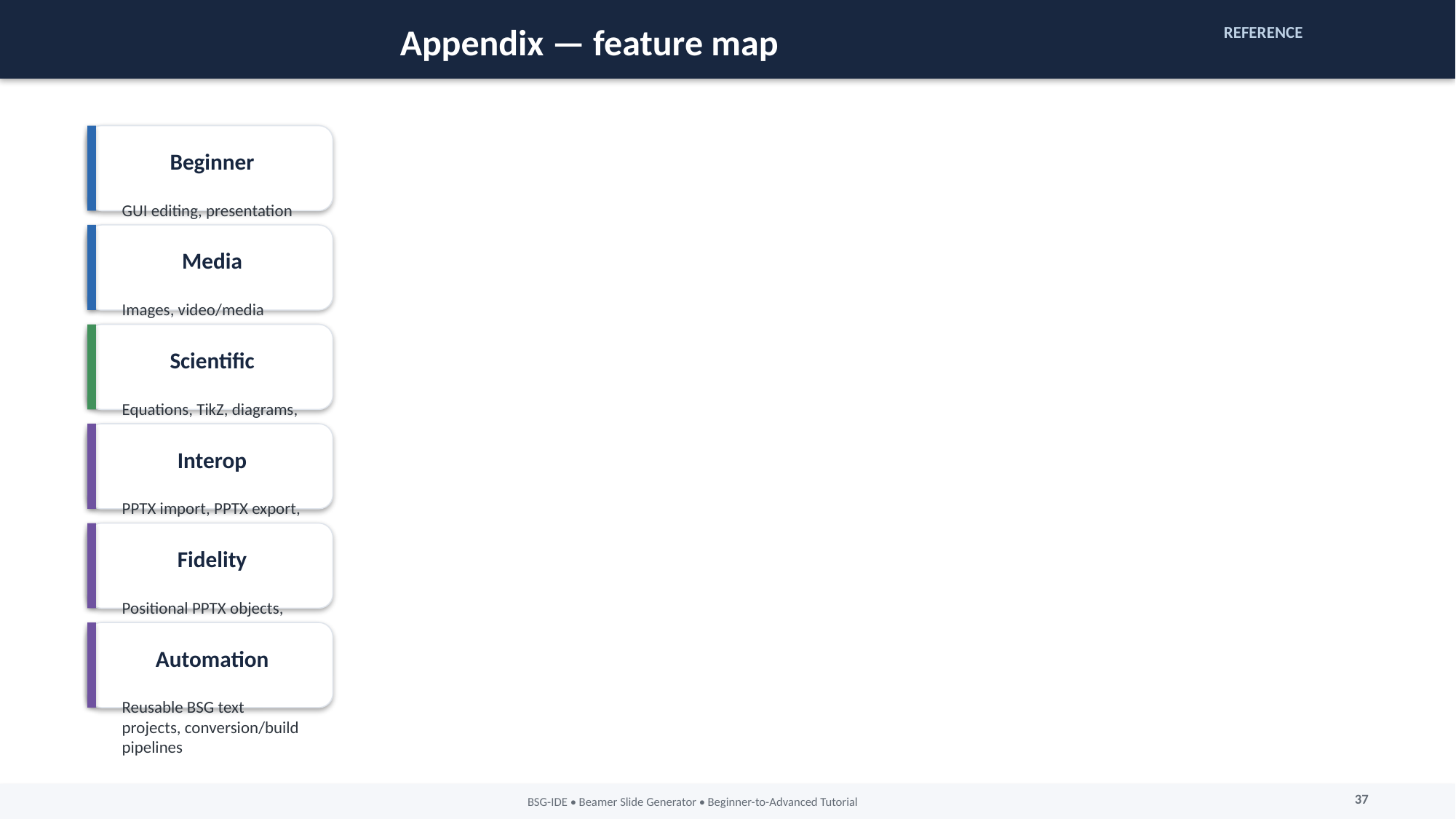

Appendix — feature map
REFERENCE

Beginner
GUI editing, presentation settings, images, text, PDF compilation

Media
Images, video/media commands, organized media folders

Scientific
Equations, TikZ, diagrams, plots and structured layouts

Interop
PPTX import, PPTX export, Beamer/LaTeX import

Fidelity
Positional PPTX objects, typography/fit handling, animation states

Automation
Reusable BSG text projects, conversion/build pipelines

37
BSG-IDE • Beamer Slide Generator • Beginner-to-Advanced Tutorial